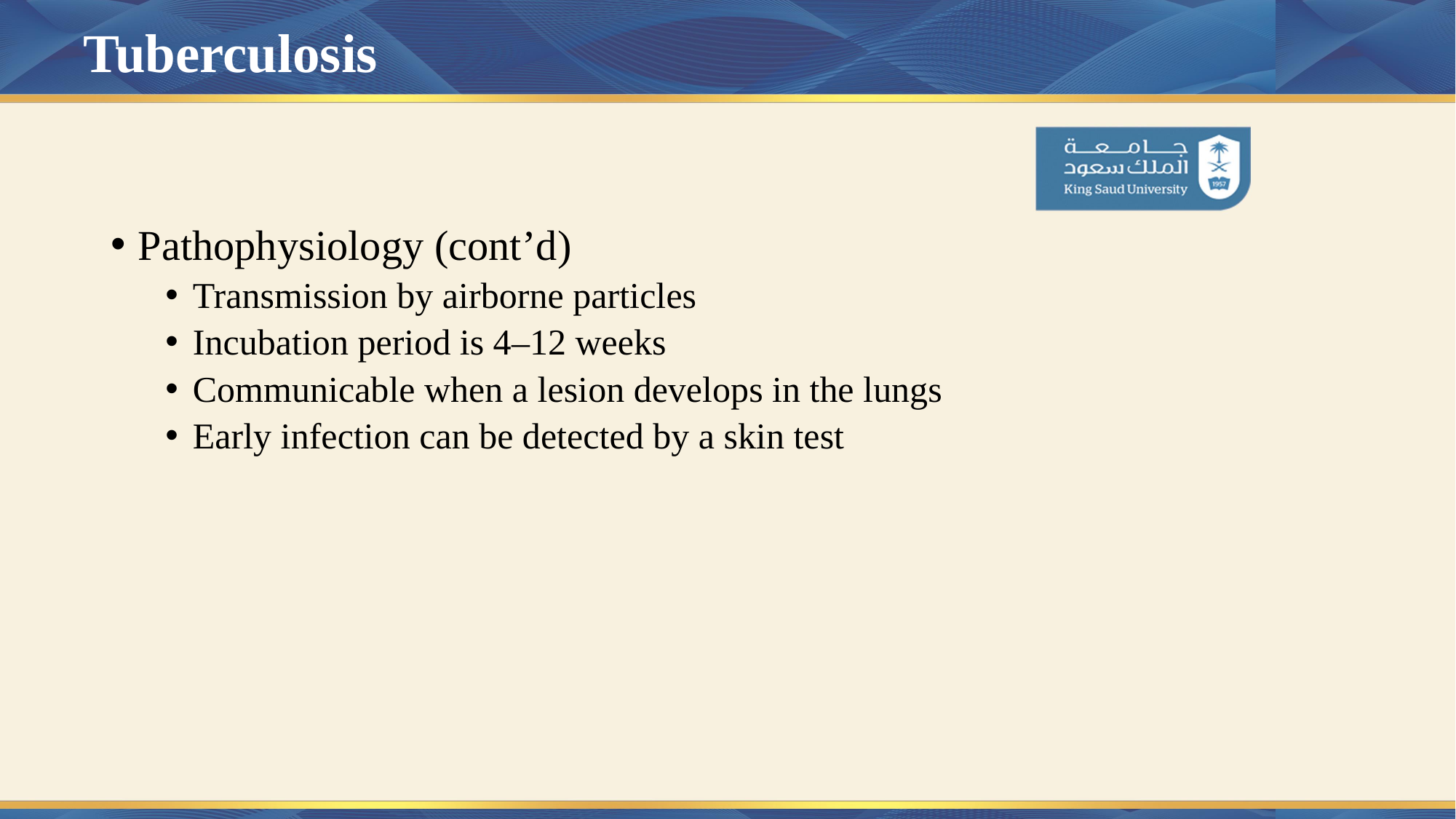

# Tuberculosis
Pathophysiology (cont’d)
Transmission by airborne particles
Incubation period is 4–12 weeks
Communicable when a lesion develops in the lungs
Early infection can be detected by a skin test